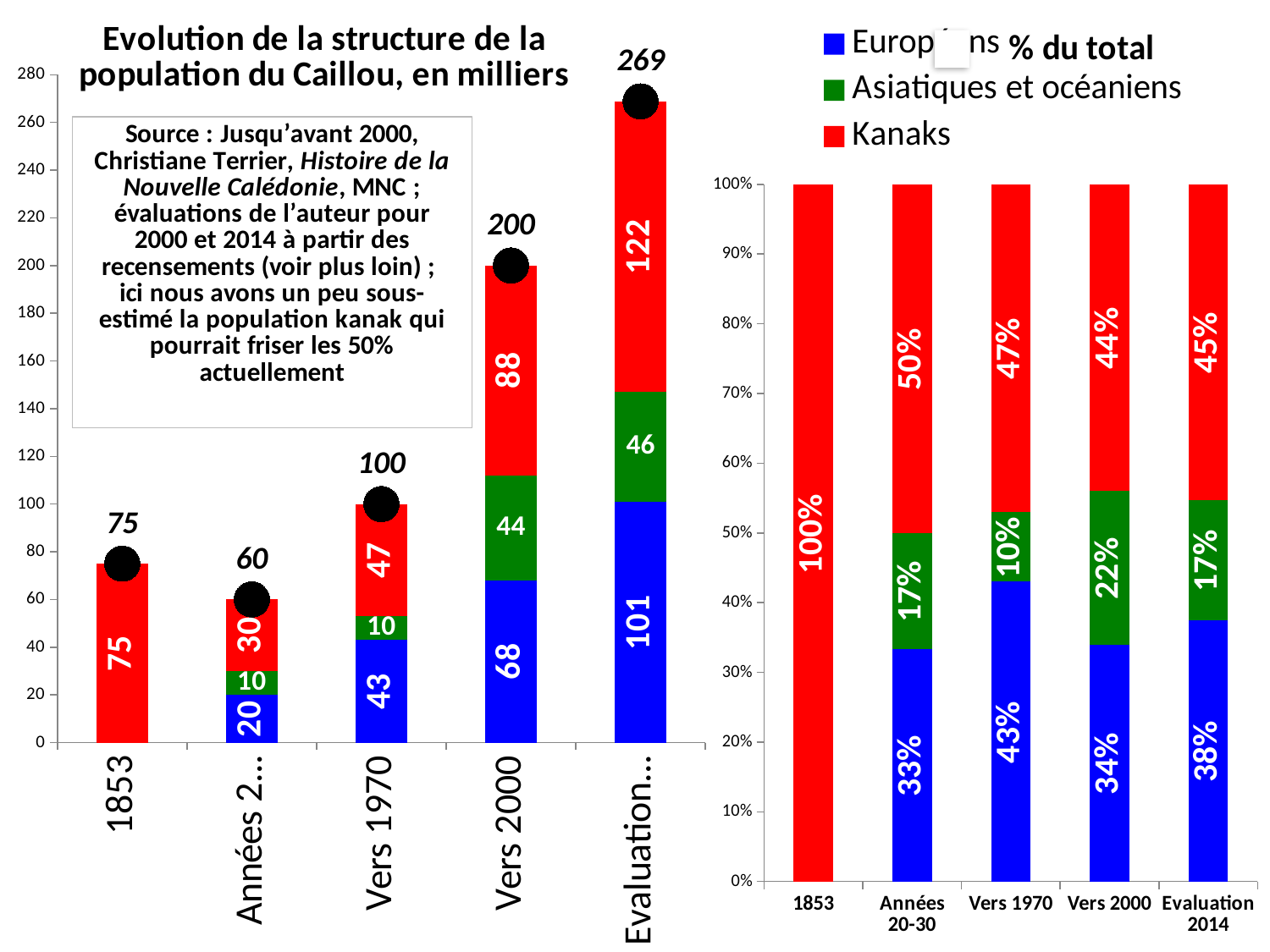

### Chart: Evolution de la structure de la population du Caillou, en milliers

| Category | Européens | Asiatiques et océaniens | Kanaks | Total |
|---|---|---|---|---|
| 1853 | 0.0 | 0.0 | 75.0 | 75.0 |
| Années 20-30 | 20.0 | 10.0 | 30.0 | 60.0 |
| Vers 1970 | 43.0 | 10.0 | 47.0 | 100.0 |
| Vers 2000 | 68.0 | 44.0 | 88.0 | 200.0 |
| Evaluation 2014 | 100.8 | 46.2336 | 121.7664 | 268.8 |

### Chart: % du total

| Category | Européens | Asiatiques et océaniens | Kanaks |
|---|---|---|---|
| 1853 | 0.0 | 0.0 | 1.0 |
| Années 20-30 | 0.333333333333333 | 0.166666666666667 | 0.5 |
| Vers 1970 | 0.43 | 0.1 | 0.47 |
| Vers 2000 | 0.34 | 0.22 | 0.44 |
| Evaluation 2014 | 0.375 | 0.172 | 0.453 |